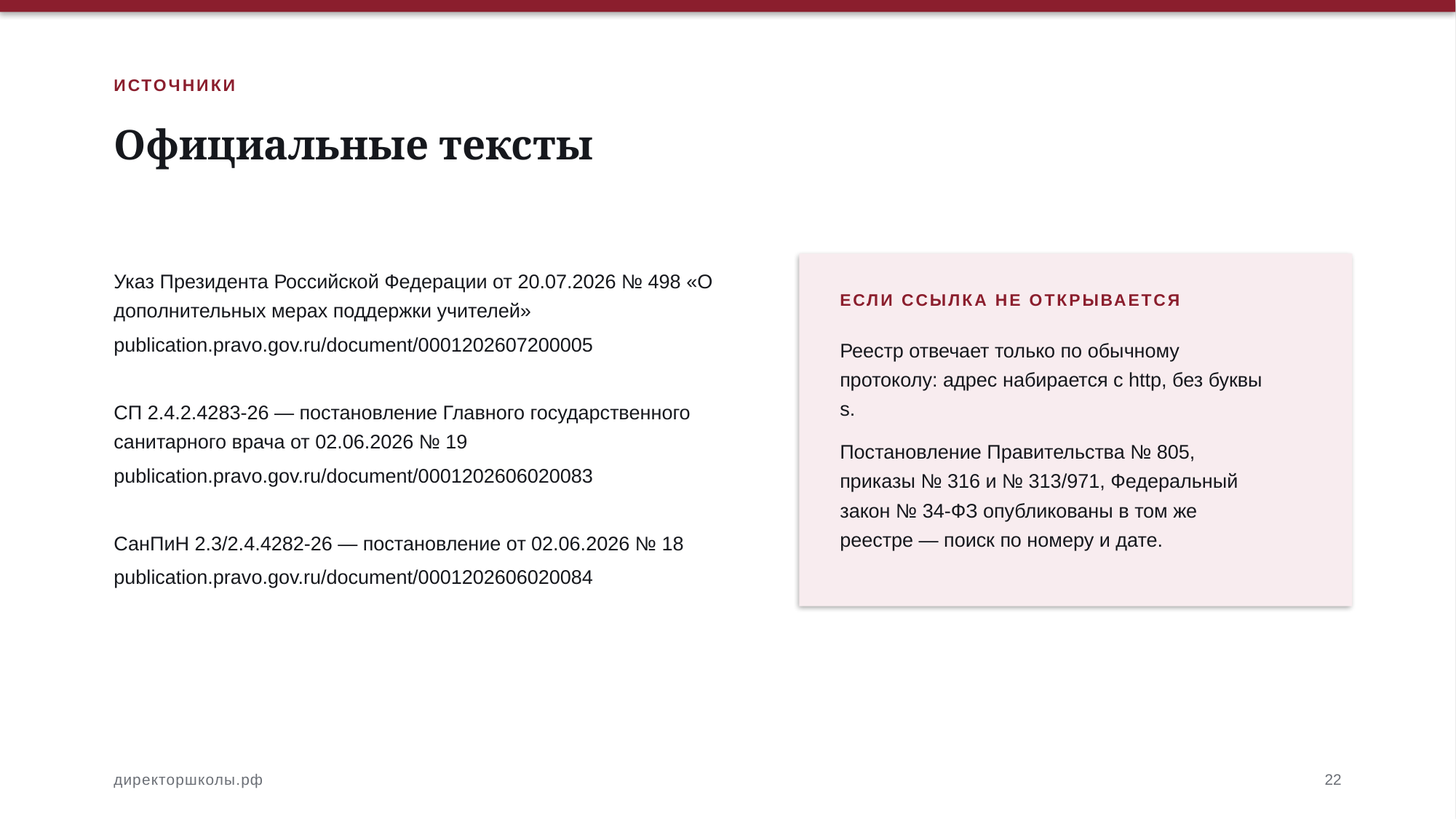

ИСТОЧНИКИ
Официальные тексты

Указ Президента Российской Федерации от 20.07.2026 № 498 «О дополнительных мерах поддержки учителей»
publication.pravo.gov.ru/document/0001202607200005

СП 2.4.2.4283-26 — постановление Главного государственного санитарного врача от 02.06.2026 № 19
publication.pravo.gov.ru/document/0001202606020083

СанПиН 2.3/2.4.4282-26 — постановление от 02.06.2026 № 18
publication.pravo.gov.ru/document/0001202606020084
ЕСЛИ ССЫЛКА НЕ ОТКРЫВАЕТСЯ
Реестр отвечает только по обычному протоколу: адрес набирается с http, без буквы s.
Постановление Правительства № 805, приказы № 316 и № 313/971, Федеральный закон № 34-ФЗ опубликованы в том же реестре — поиск по номеру и дате.
директоршколы.рф
22